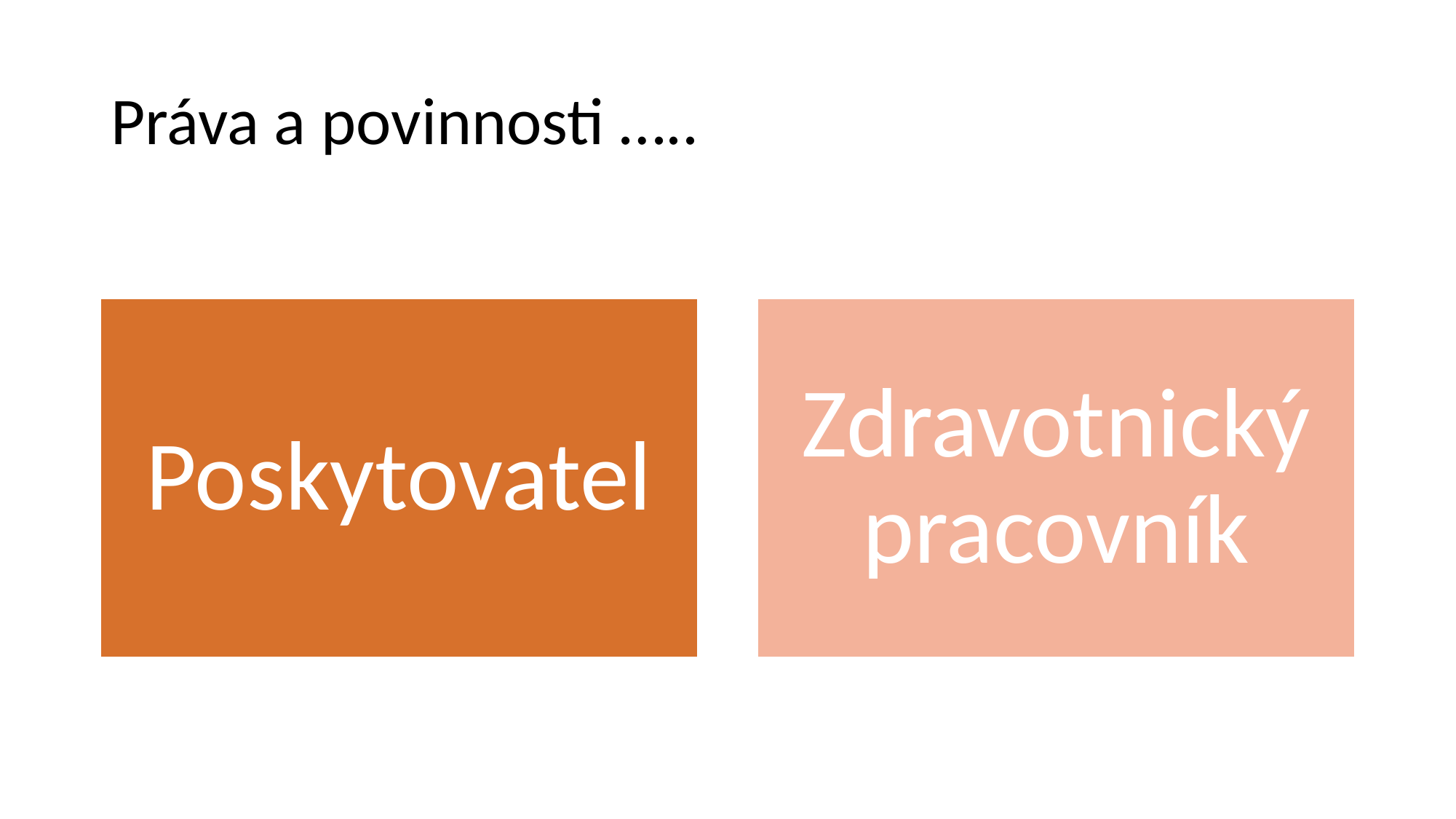

# Práva a povinnosti …..
Poskytovatel
Zdravotnický pracovník